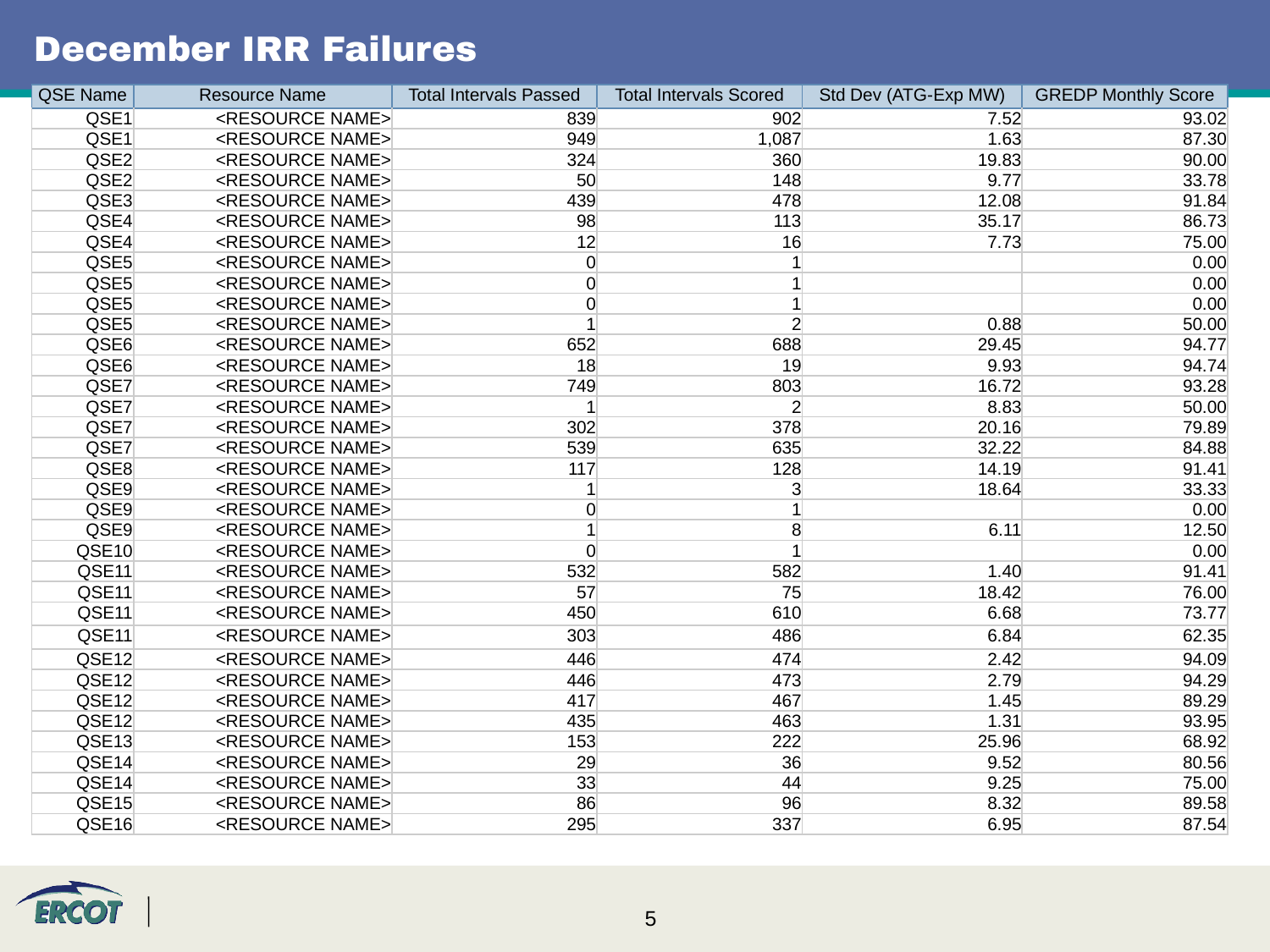

# December IRR Failures
| QSE Name | Resource Name | Total Intervals Passed | Total Intervals Scored | Std Dev (ATG-Exp MW) | GREDP Monthly Score |
| --- | --- | --- | --- | --- | --- |
| QSE1 | <RESOURCE NAME> | 839 | 902 | 7.52 | 93.02 |
| QSE1 | <RESOURCE NAME> | 949 | 1,087 | 1.63 | 87.30 |
| QSE2 | <RESOURCE NAME> | 324 | 360 | 19.83 | 90.00 |
| QSE2 | <RESOURCE NAME> | 50 | 148 | 9.77 | 33.78 |
| QSE3 | <RESOURCE NAME> | 439 | 478 | 12.08 | 91.84 |
| QSE4 | <RESOURCE NAME> | 98 | 113 | 35.17 | 86.73 |
| QSE4 | <RESOURCE NAME> | 12 | 16 | 7.73 | 75.00 |
| QSE5 | <RESOURCE NAME> | 0 | 1 |  | 0.00 |
| QSE5 | <RESOURCE NAME> | 0 | 1 |  | 0.00 |
| QSE5 | <RESOURCE NAME> | 0 | 1 |  | 0.00 |
| QSE5 | <RESOURCE NAME> | 1 | 2 | 0.88 | 50.00 |
| QSE6 | <RESOURCE NAME> | 652 | 688 | 29.45 | 94.77 |
| QSE6 | <RESOURCE NAME> | 18 | 19 | 9.93 | 94.74 |
| QSE7 | <RESOURCE NAME> | 749 | 803 | 16.72 | 93.28 |
| QSE7 | <RESOURCE NAME> | 1 | 2 | 8.83 | 50.00 |
| QSE7 | <RESOURCE NAME> | 302 | 378 | 20.16 | 79.89 |
| QSE7 | <RESOURCE NAME> | 539 | 635 | 32.22 | 84.88 |
| QSE8 | <RESOURCE NAME> | 117 | 128 | 14.19 | 91.41 |
| QSE9 | <RESOURCE NAME> | 1 | 3 | 18.64 | 33.33 |
| QSE9 | <RESOURCE NAME> | 0 | 1 |  | 0.00 |
| QSE9 | <RESOURCE NAME> | 1 | 8 | 6.11 | 12.50 |
| QSE10 | <RESOURCE NAME> | 0 | 1 |  | 0.00 |
| QSE11 | <RESOURCE NAME> | 532 | 582 | 1.40 | 91.41 |
| QSE11 | <RESOURCE NAME> | 57 | 75 | 18.42 | 76.00 |
| QSE11 | <RESOURCE NAME> | 450 | 610 | 6.68 | 73.77 |
| QSE11 | <RESOURCE NAME> | 303 | 486 | 6.84 | 62.35 |
| QSE12 | <RESOURCE NAME> | 446 | 474 | 2.42 | 94.09 |
| QSE12 | <RESOURCE NAME> | 446 | 473 | 2.79 | 94.29 |
| QSE12 | <RESOURCE NAME> | 417 | 467 | 1.45 | 89.29 |
| QSE12 | <RESOURCE NAME> | 435 | 463 | 1.31 | 93.95 |
| QSE13 | <RESOURCE NAME> | 153 | 222 | 25.96 | 68.92 |
| QSE14 | <RESOURCE NAME> | 29 | 36 | 9.52 | 80.56 |
| QSE14 | <RESOURCE NAME> | 33 | 44 | 9.25 | 75.00 |
| QSE15 | <RESOURCE NAME> | 86 | 96 | 8.32 | 89.58 |
| QSE16 | <RESOURCE NAME> | 295 | 337 | 6.95 | 87.54 |